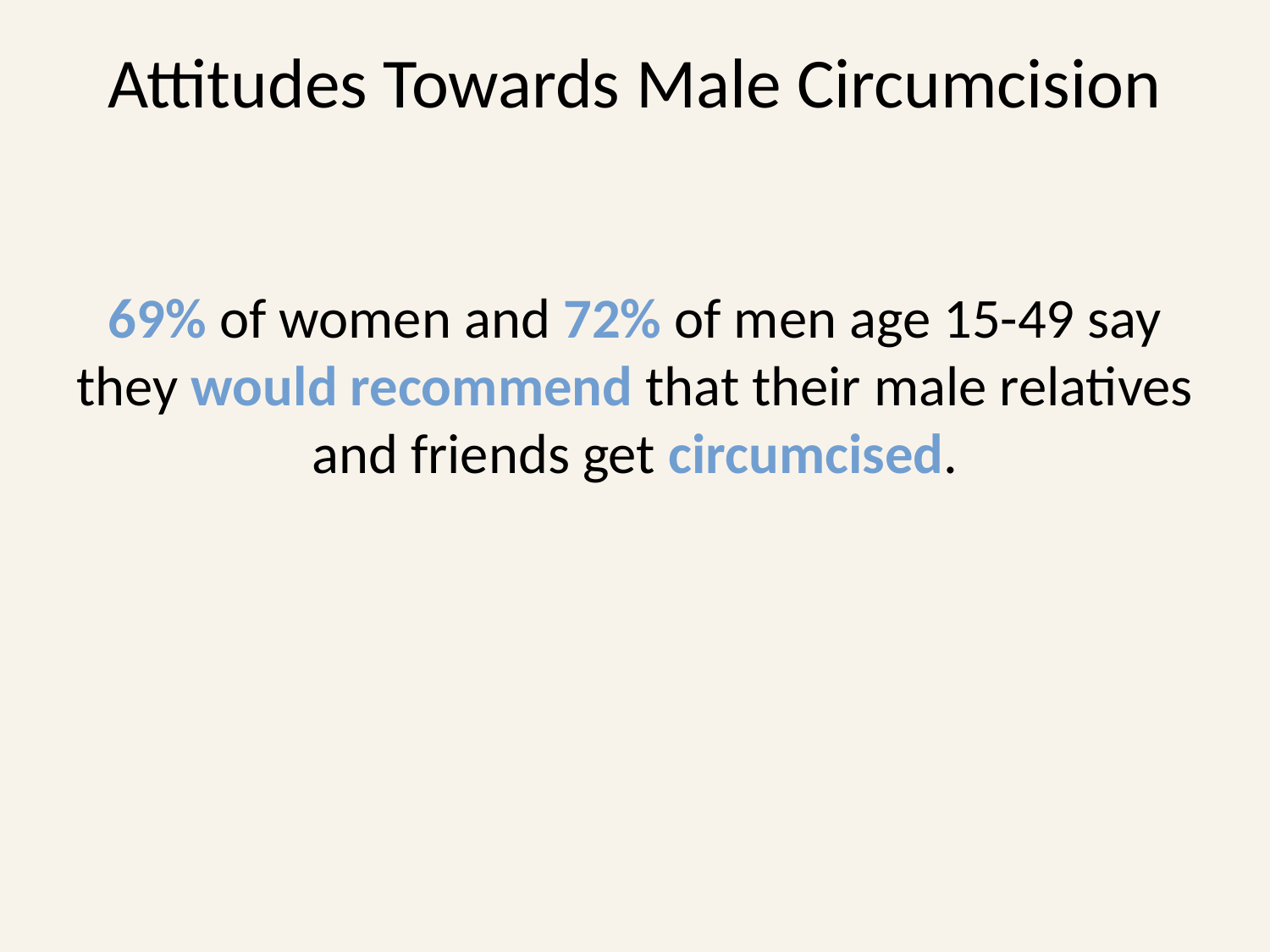

# Attitudes Towards Male Circumcision
69% of women and 72% of men age 15-49 say they would recommend that their male relatives and friends get circumcised.